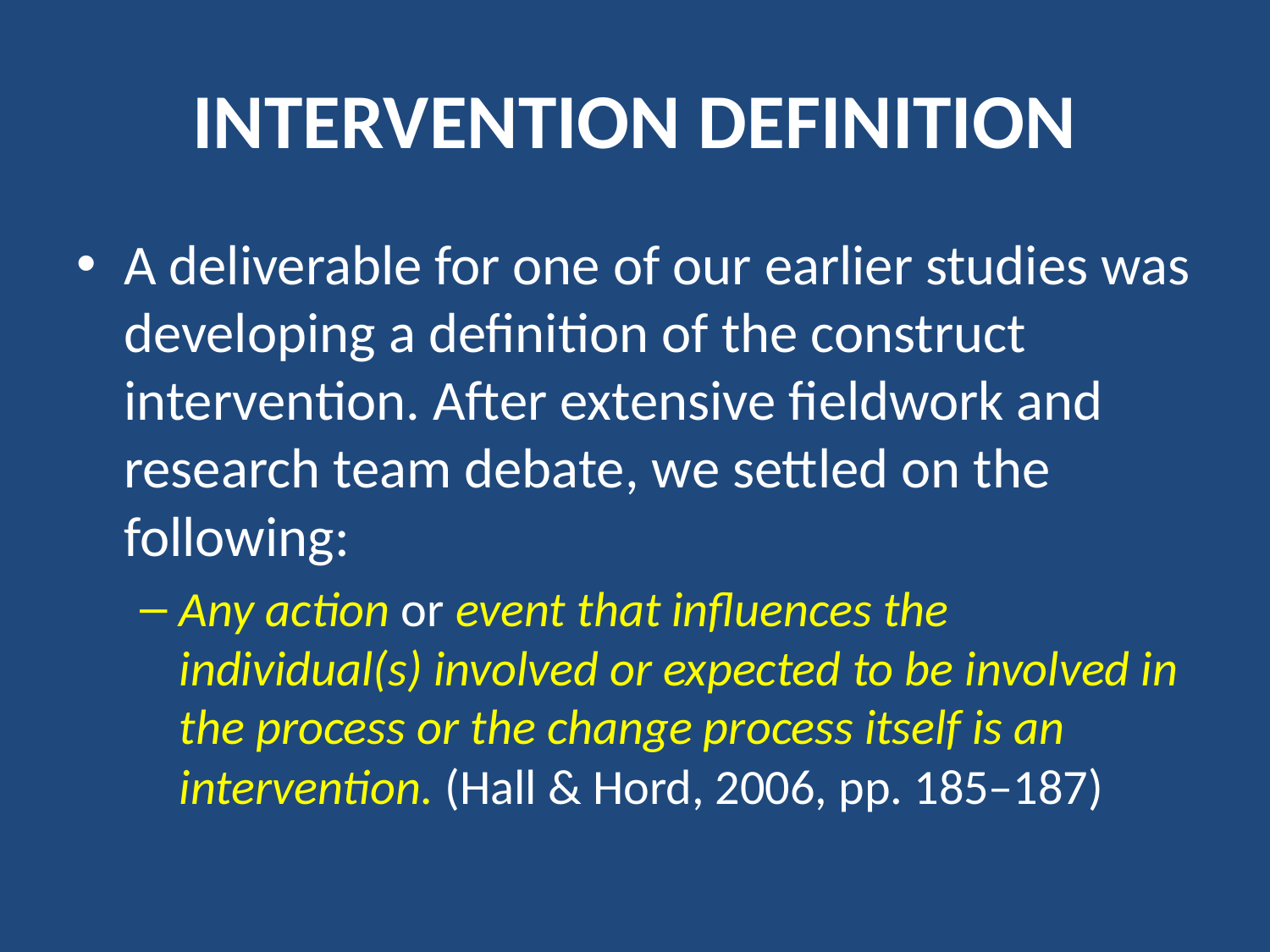

# INTERVENTION DEFINITION
A deliverable for one of our earlier studies was developing a definition of the construct intervention. After extensive fieldwork and research team debate, we settled on the following:
Any action or event that influences the individual(s) involved or expected to be involved in the process or the change process itself is an intervention. (Hall & Hord, 2006, pp. 185–187)